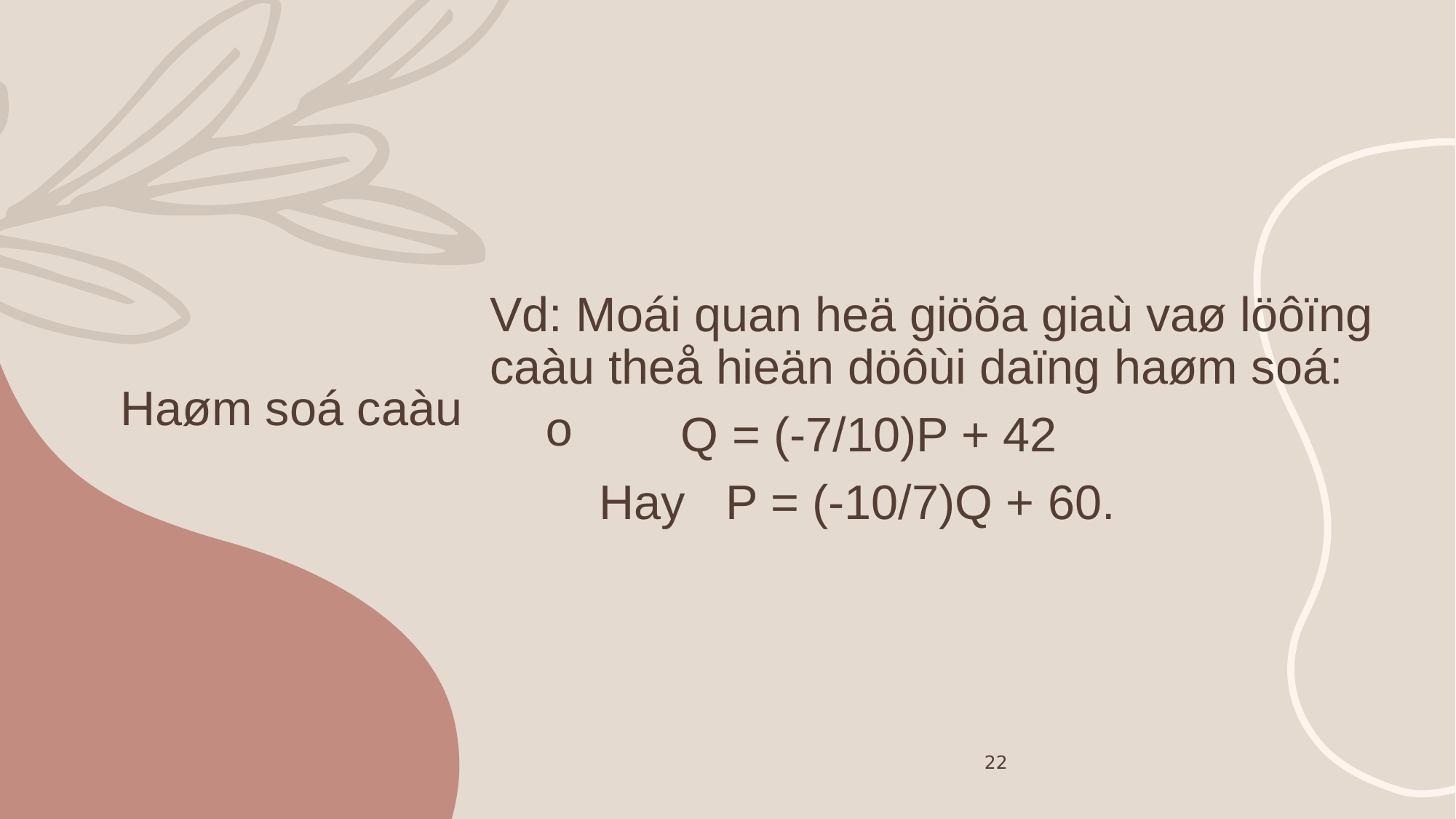

# Haøm soá caàu
Vd: Moái quan heä giöõa giaù vaø löôïng caàu theå hieän döôùi daïng haøm soá:
 	Q = (-7/10)P + 42
 	Hay   P = (-10/7)Q + 60.
22